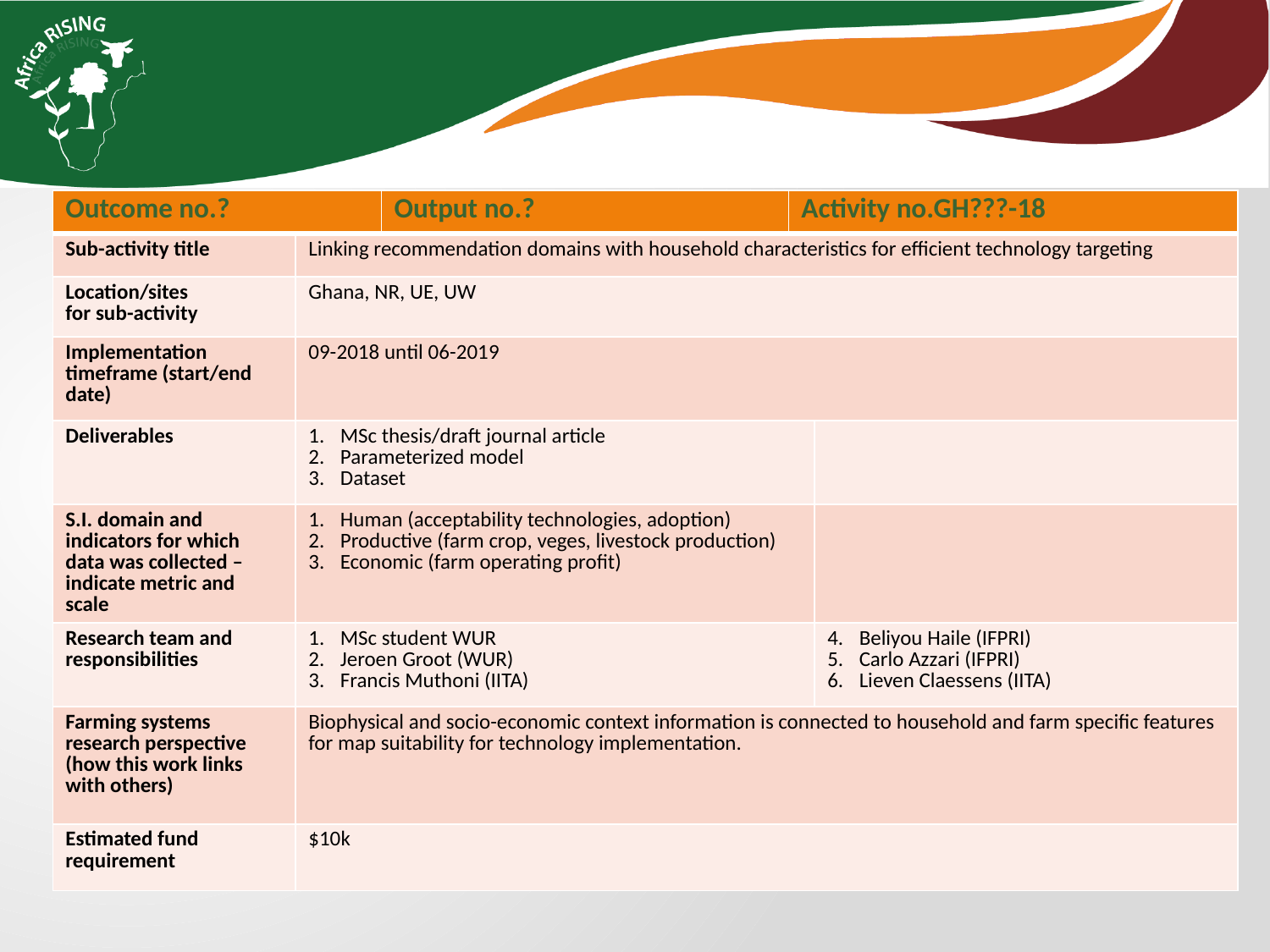

| Outcome no.? |  | Output no.? | Activity no.GH???-18 |  |
| --- | --- | --- | --- | --- |
| Sub-activity title | Linking recommendation domains with household characteristics for efficient technology targeting |  |  |  |
| Location/sites for sub-activity | Ghana, NR, UE, UW |  |  |  |
| Implementation timeframe (start/end date) | 09-2018 until 06-2019 |  |  |  |
| Deliverables | MSc thesis/draft journal article Parameterized model Dataset |  |  |  |
| S.I. domain and indicators for which data was collected – indicate metric and scale | Human (acceptability technologies, adoption) Productive (farm crop, veges, livestock production) Economic (farm operating profit) |  |  |  |
| Research team and responsibilities | MSc student WUR Jeroen Groot (WUR) Francis Muthoni (IITA) |  |  | Beliyou Haile (IFPRI) Carlo Azzari (IFPRI) Lieven Claessens (IITA) |
| Farming systems research perspective (how this work links with others) | Biophysical and socio-economic context information is connected to household and farm specific features for map suitability for technology implementation. |  |  |  |
| Estimated fund requirement | $10k |  |  |  |